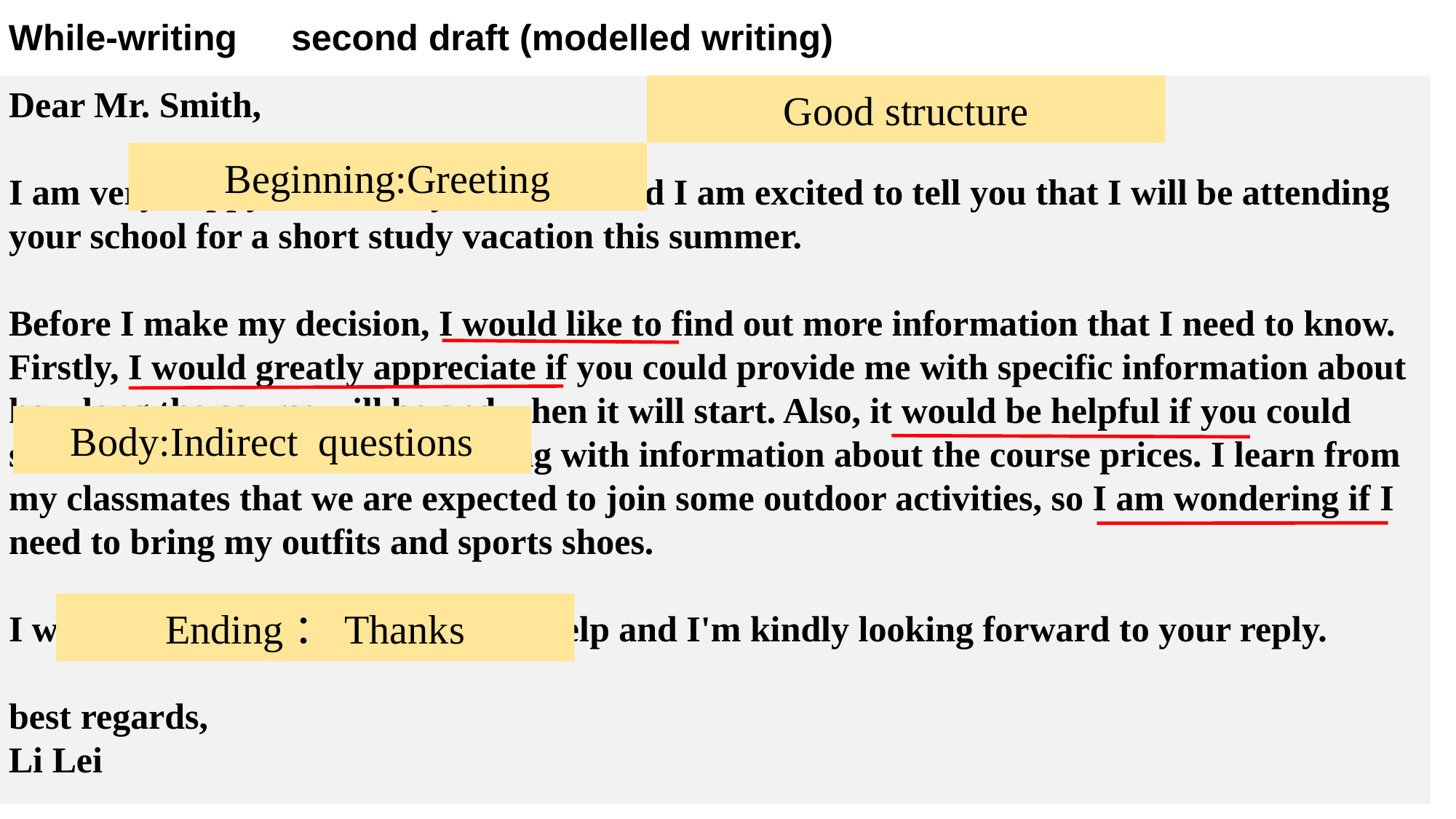

While-writing    second draft (modelled writing)
Dear Mr. Smith,

I am very happy to receive your email and I am excited to tell you that I will be attending your school for a short study vacation this summer.

Before I make my decision, I would like to find out more information that I need to know. Firstly, I would greatly appreciate if you could provide me with specific information about how long the course will be and when it will start. Also, it would be helpful if you could send me the course timetable along with information about the course prices. I learn from my classmates that we are expected to join some outdoor activities, so I am wondering if I need to bring my outfits and sports shoes.

I would like to thank you for your help and I'm kindly looking forward to your reply.

best regards,
Li Lei
Good structure
Beginning:Greeting
Body:Indirect  questions
Ending：Thanks